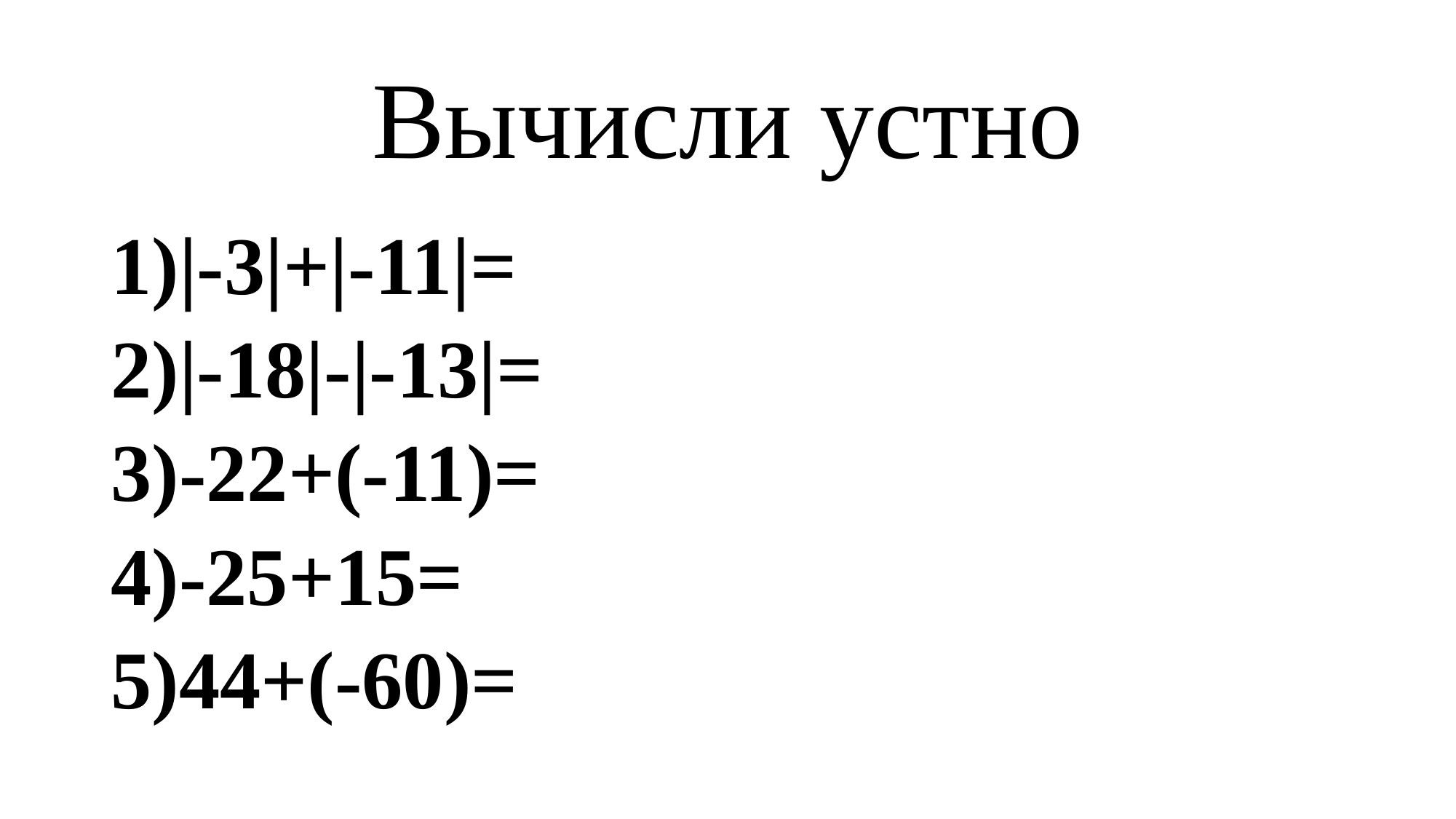

# Вычисли устно
|-3|+|-11|=
|-18|-|-13|=
-22+(-11)=
-25+15=
44+(-60)=